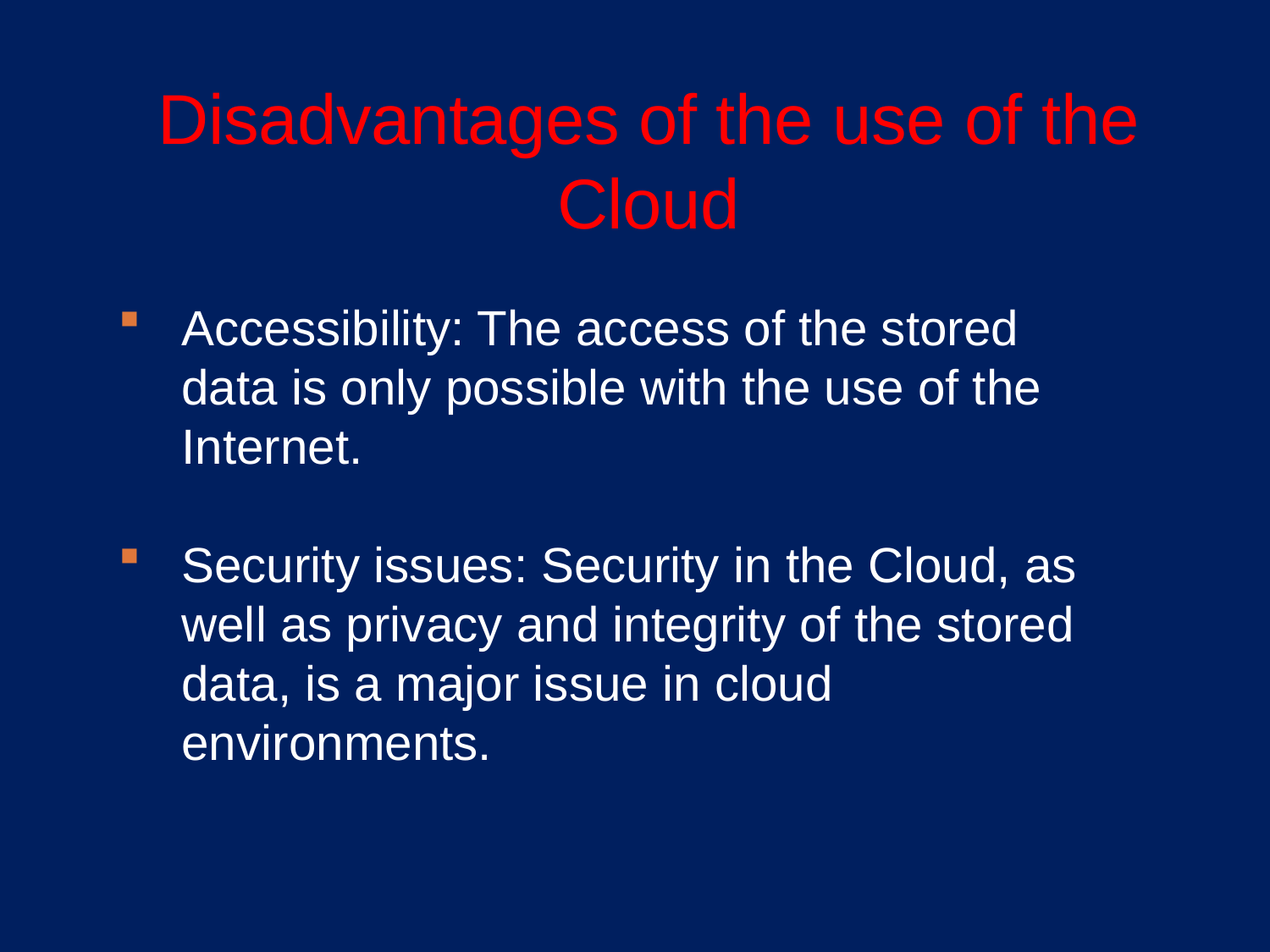

# Disadvantages of the use of the Cloud
Accessibility: The access of the stored data is only possible with the use of the Internet.

Security issues: Security in the Cloud, as well as privacy and integrity of the stored data, is a major issue in cloud environments.